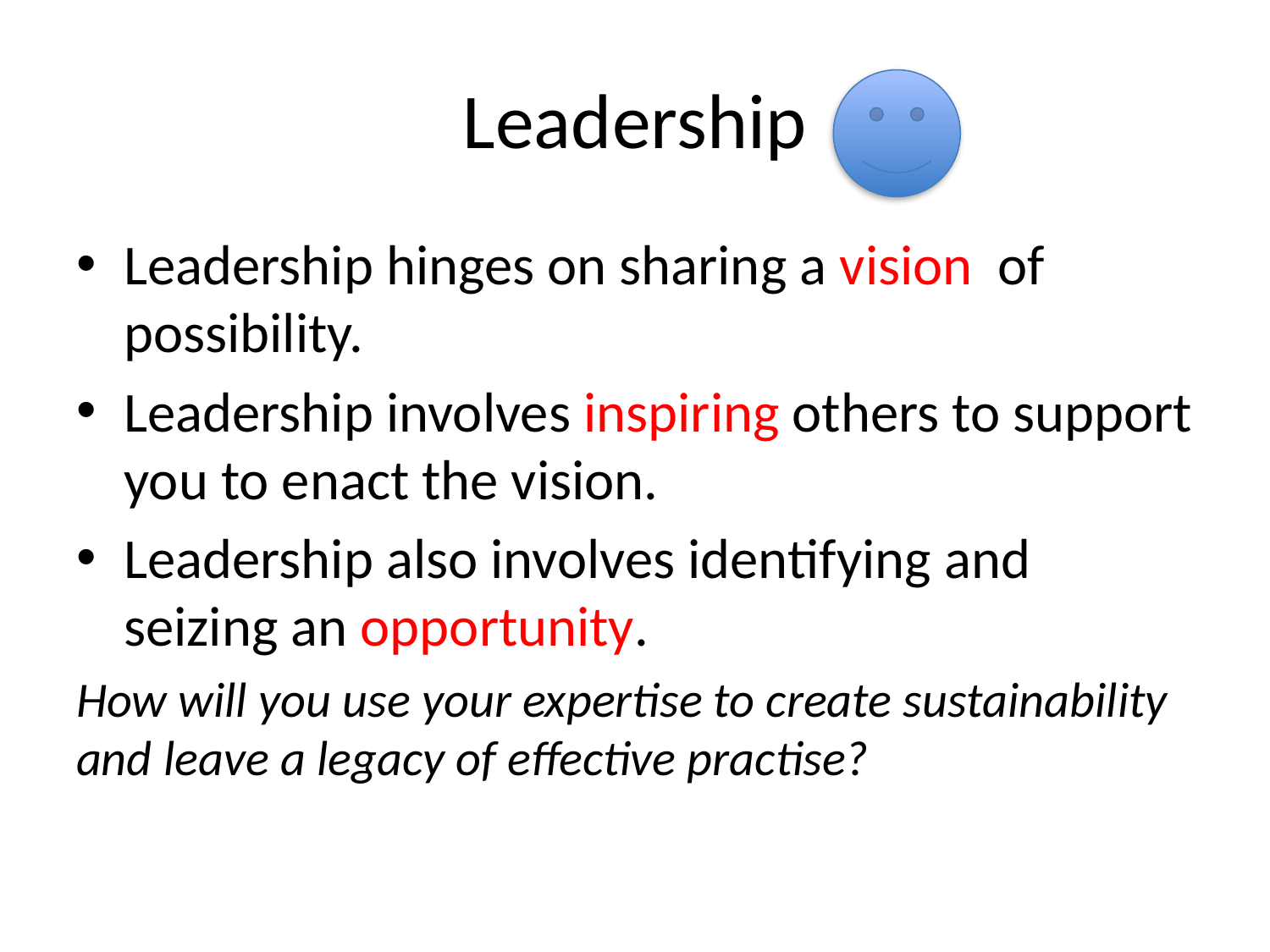

# Leadership

Leadership hinges on sharing a vision  of possibility.
Leadership involves inspiring others to support you to enact the vision.
Leadership also involves identifying and seizing an opportunity.
How will you use your expertise to create sustainability and leave a legacy of effective practise?